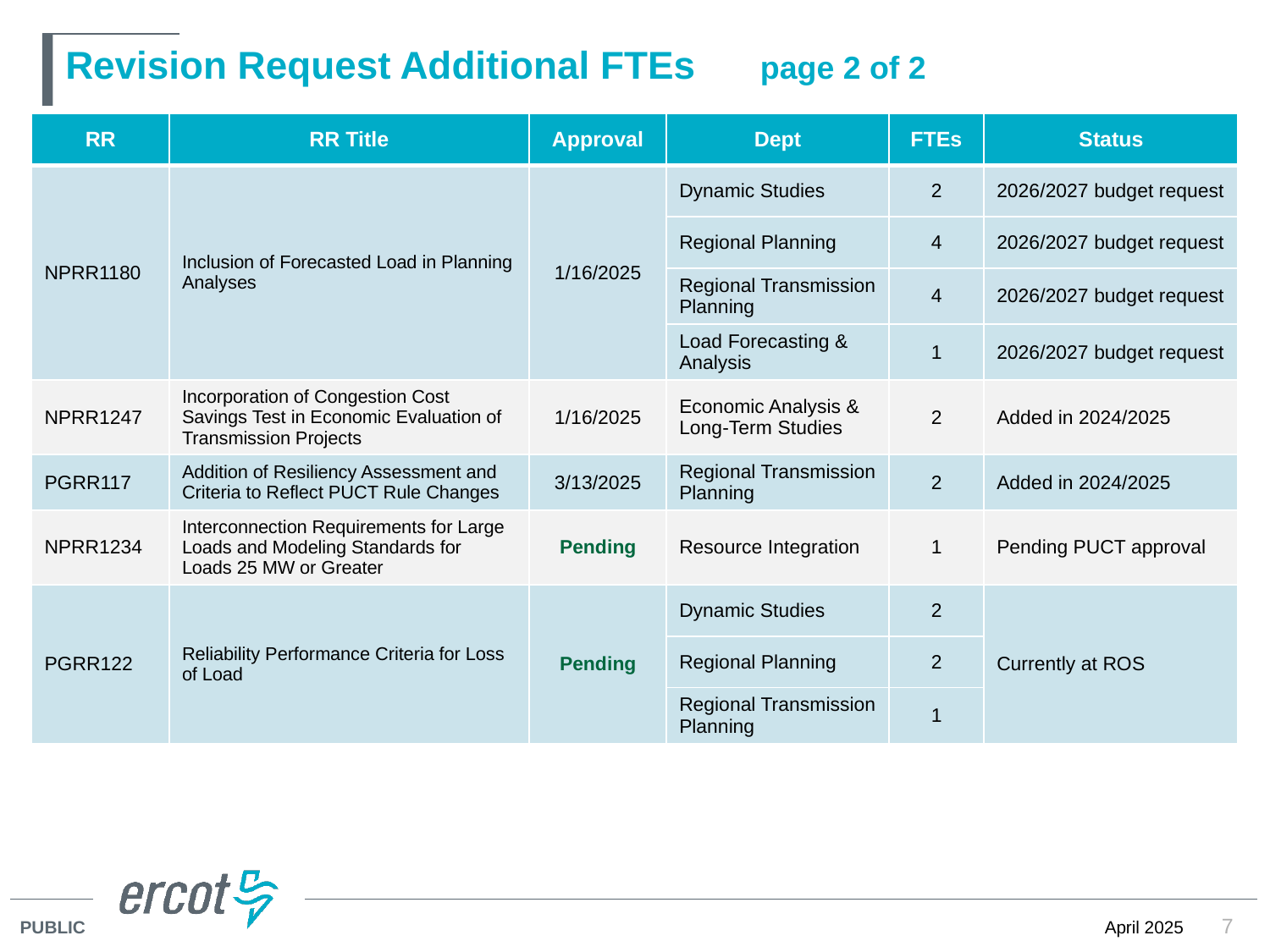

# Revision Request Additional FTEs      page 2 of 2
| RR | RR Title | Approval | Dept | FTEs | Status |
| --- | --- | --- | --- | --- | --- |
| NPRR1180 | Inclusion of Forecasted Load in Planning Analyses | 1/16/2025 | Dynamic Studies | 2 | 2026/2027 budget request |
|  |  |  | Regional Planning | 4 | 2026/2027 budget request |
|  |  |  | Regional Transmission Planning | 4 | 2026/2027 budget request |
|  |  |  | Load Forecasting & Analysis | 1 | 2026/2027 budget request |
| NPRR1247 | Incorporation of Congestion Cost Savings Test in Economic Evaluation of Transmission Projects | 1/16/2025 | Economic Analysis & Long-Term Studies | 2 | Added in 2024/2025 |
| PGRR117 | Addition of Resiliency Assessment and Criteria to Reflect PUCT Rule Changes | 3/13/2025 | Regional Transmission Planning | 2 | Added in 2024/2025 |
| NPRR1234 | Interconnection Requirements for Large Loads and Modeling Standards for Loads 25 MW or Greater | Pending | Resource Integration | 1 | Pending PUCT approval |
| PGRR122 | Reliability Performance Criteria for Loss of Load | Pending | Dynamic Studies | 2 | Currently at ROS |
|  |  |  | Regional Planning | 2 |  |
|  |  |  | Regional Transmission Planning | 1 |  |
7